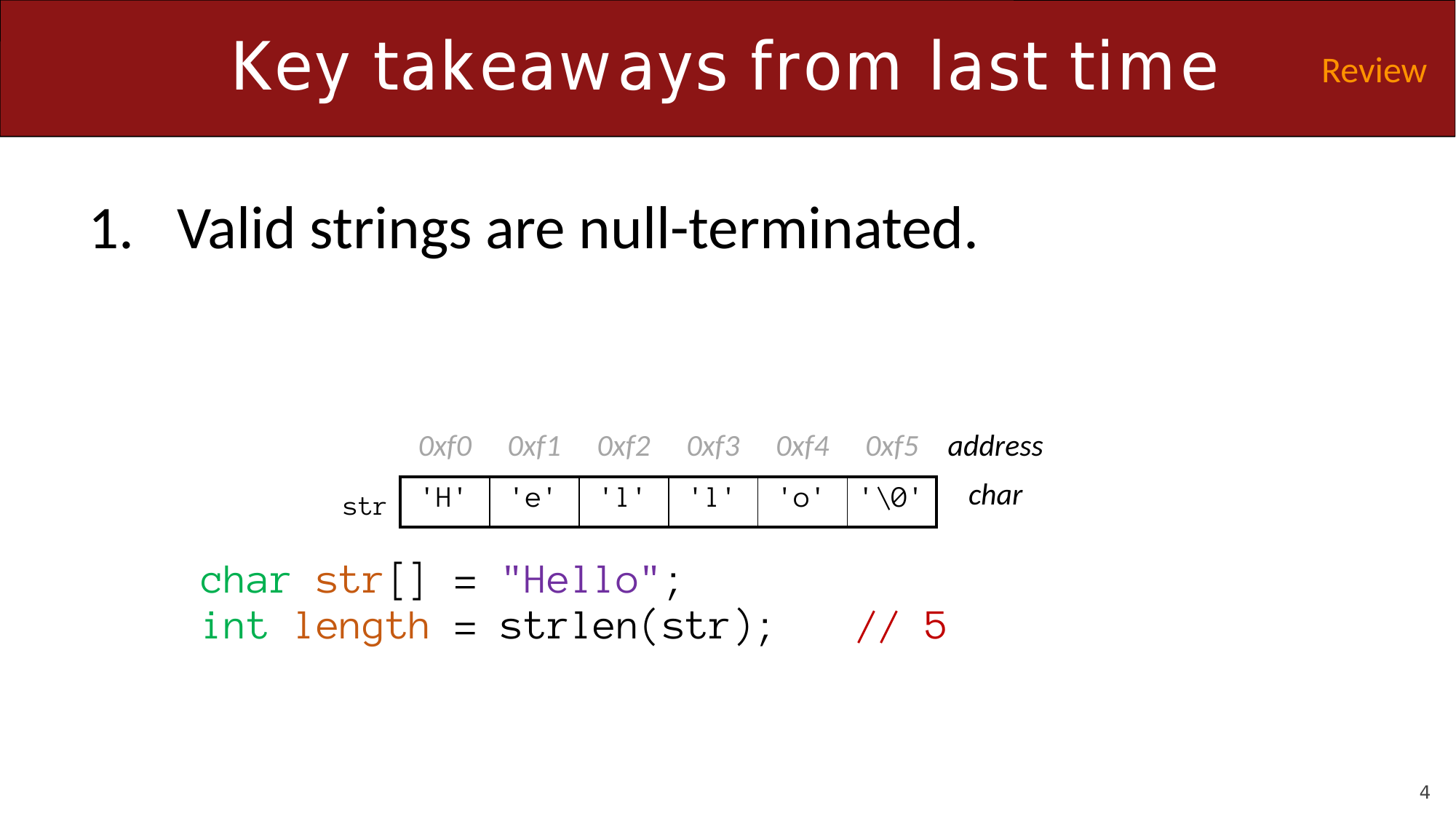

# Key takeaways from last time
Review
Valid strings are null-terminated.
| 0xf0 | 0xf1 | 0xf2 | 0xf3 | 0xf4 | 0xf5 | address |
| --- | --- | --- | --- | --- | --- | --- |
| 'H' | 'e' | 'l' | 'l' | 'o' | '\0' | char |
str
char str[] = "Hello";
int length = strlen(str);	// 5